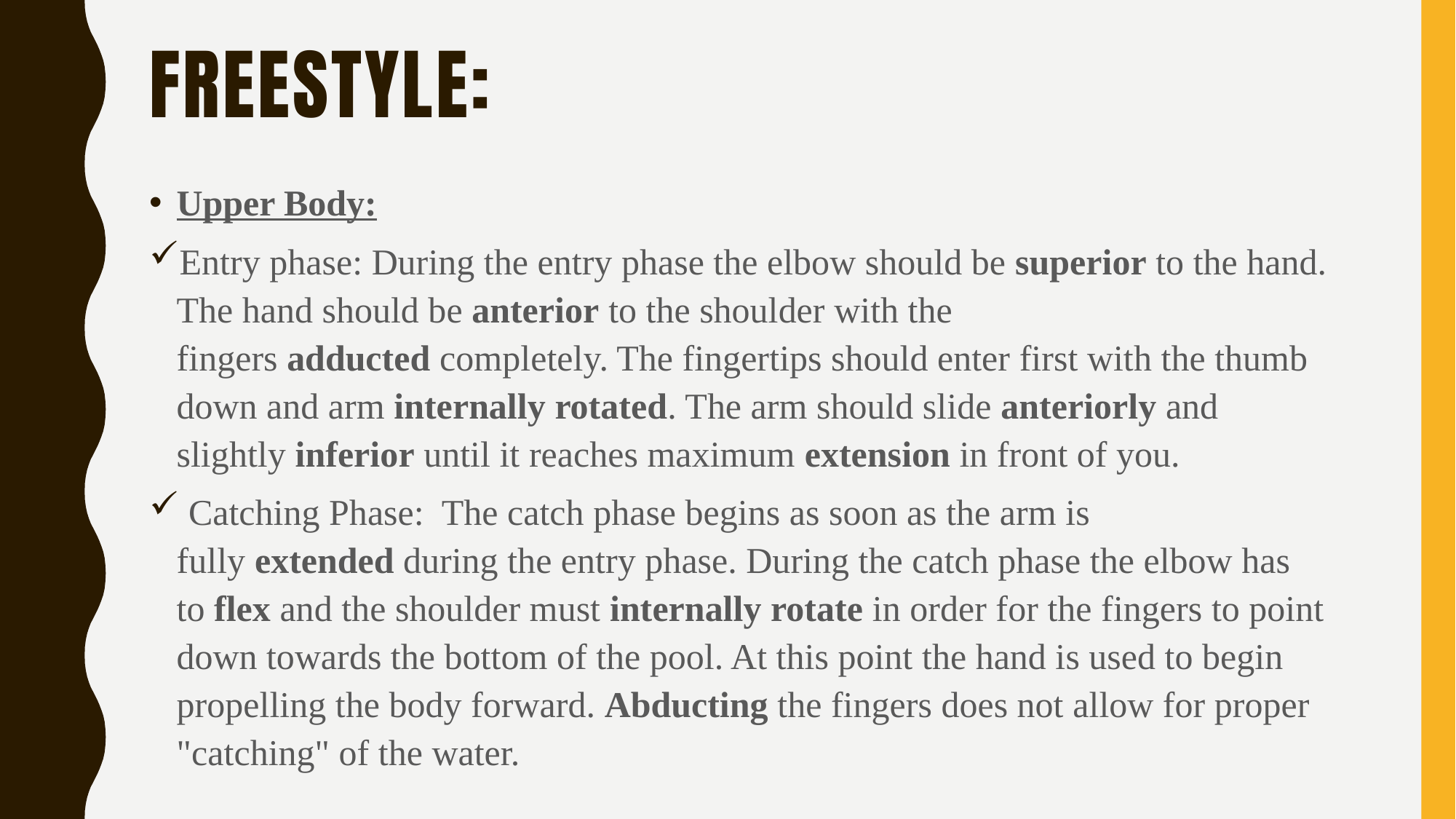

# FREESTYLE:
Upper Body:
Entry phase: During the entry phase the elbow should be superior to the hand. The hand should be anterior to the shoulder with the fingers adducted completely. The fingertips should enter first with the thumb down and arm internally rotated. The arm should slide anteriorly and slightly inferior until it reaches maximum extension in front of you.
 Catching Phase:  The catch phase begins as soon as the arm is fully extended during the entry phase. During the catch phase the elbow has to flex and the shoulder must internally rotate in order for the fingers to point down towards the bottom of the pool. At this point the hand is used to begin propelling the body forward. Abducting the fingers does not allow for proper "catching" of the water.